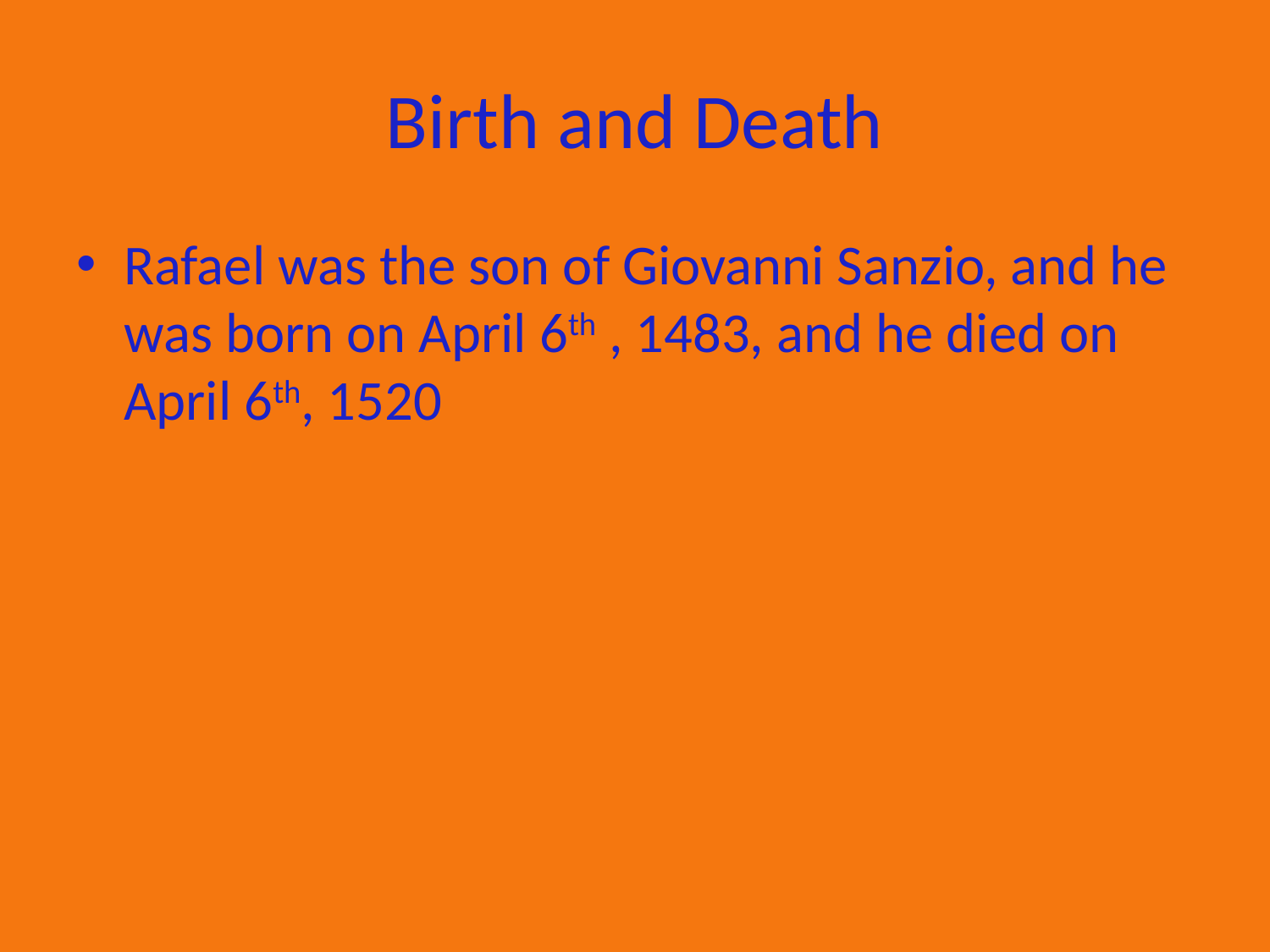

# Birth and Death
Rafael was the son of Giovanni Sanzio, and he was born on April 6th , 1483, and he died on April 6th, 1520